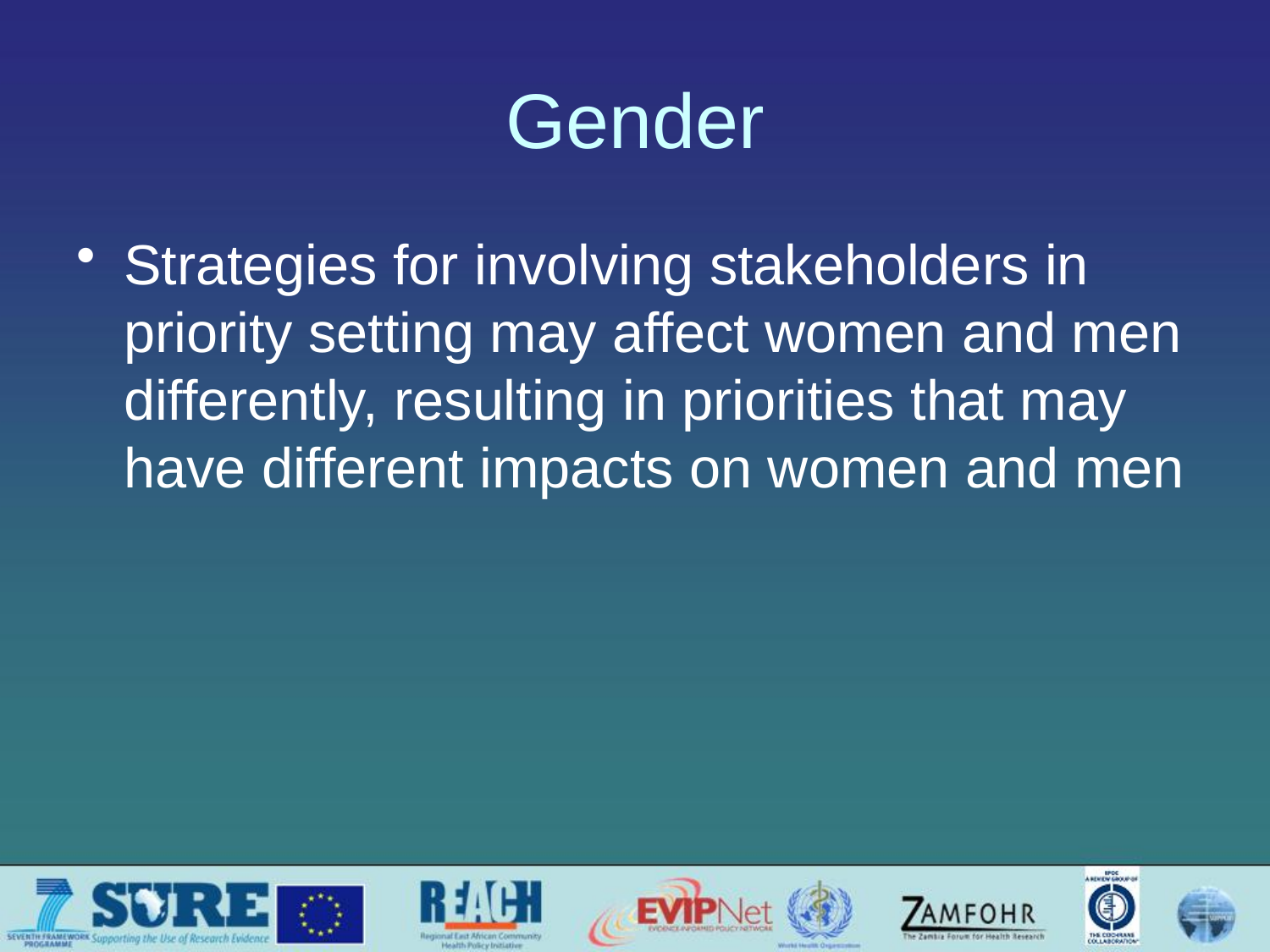

# Gender
Strategies for involving stakeholders in priority setting may affect women and men differently, resulting in priorities that may have different impacts on women and men